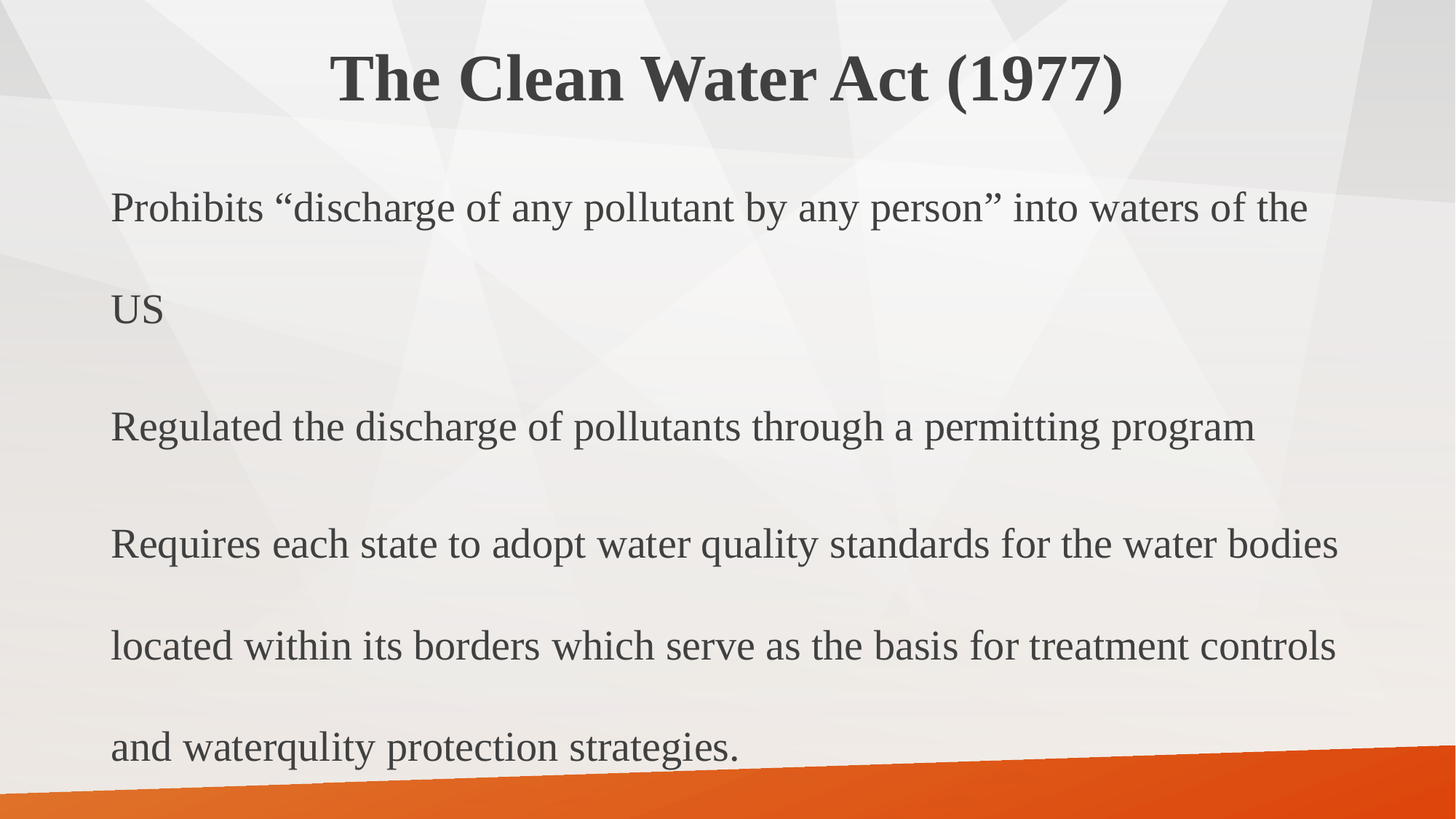

# The Clean Water Act (1977)
Prohibits “discharge of any pollutant by any person” into waters of the US
Regulated the discharge of pollutants through a permitting program
Requires each state to adopt water quality standards for the water bodies located within its borders which serve as the basis for treatment controls and waterqulity protection strategies.